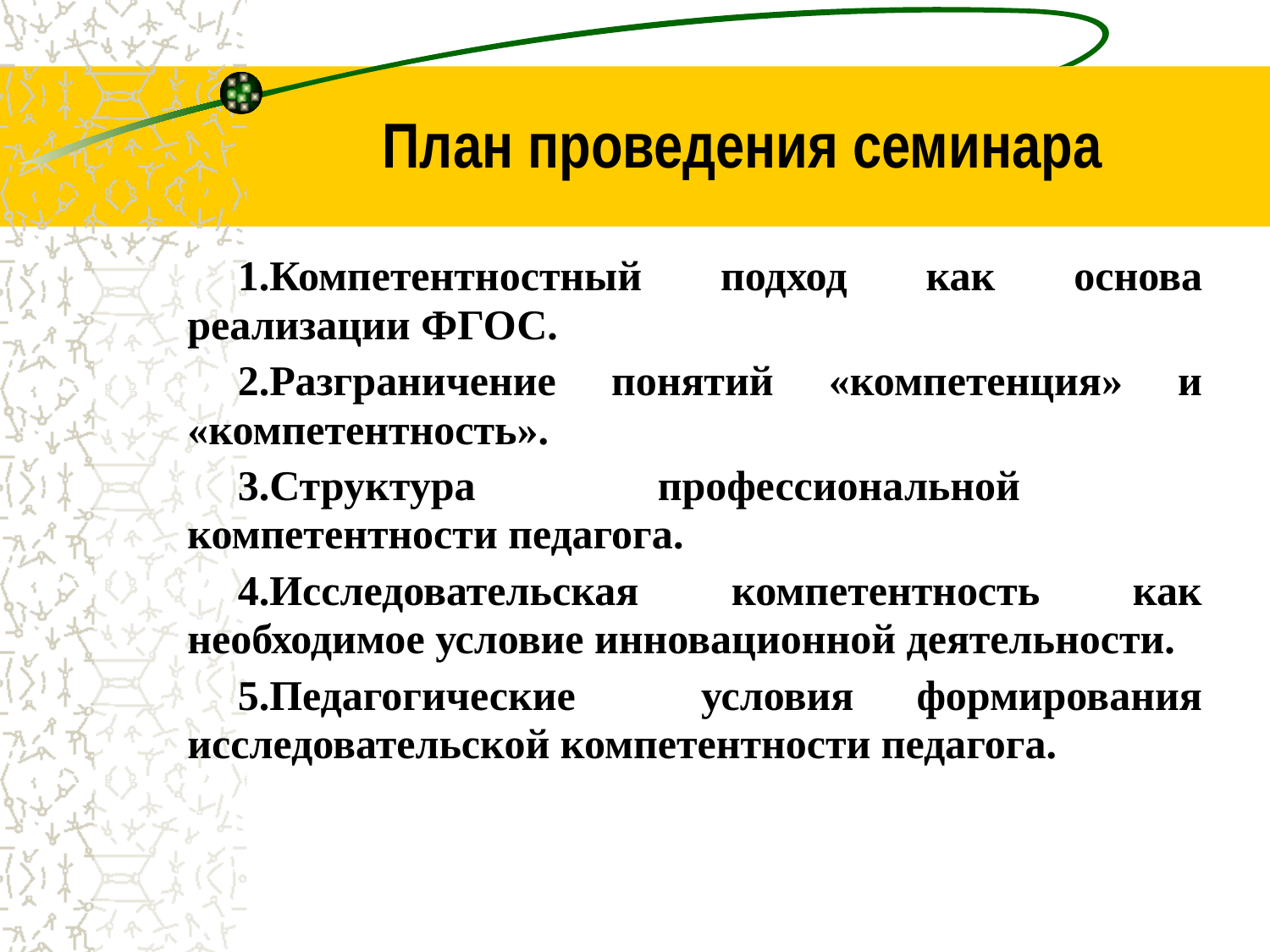

# План проведения семинара
Компетентностный подход как основа реализации ФГОС.
Разграничение понятий «компетенция» и «компетентность».
Структура профессиональной
компетентности педагога.
Исследовательская компетентность как необходимое условие инновационной деятельности.
Педагогические  условия формирования исследовательской компетентности педагога.